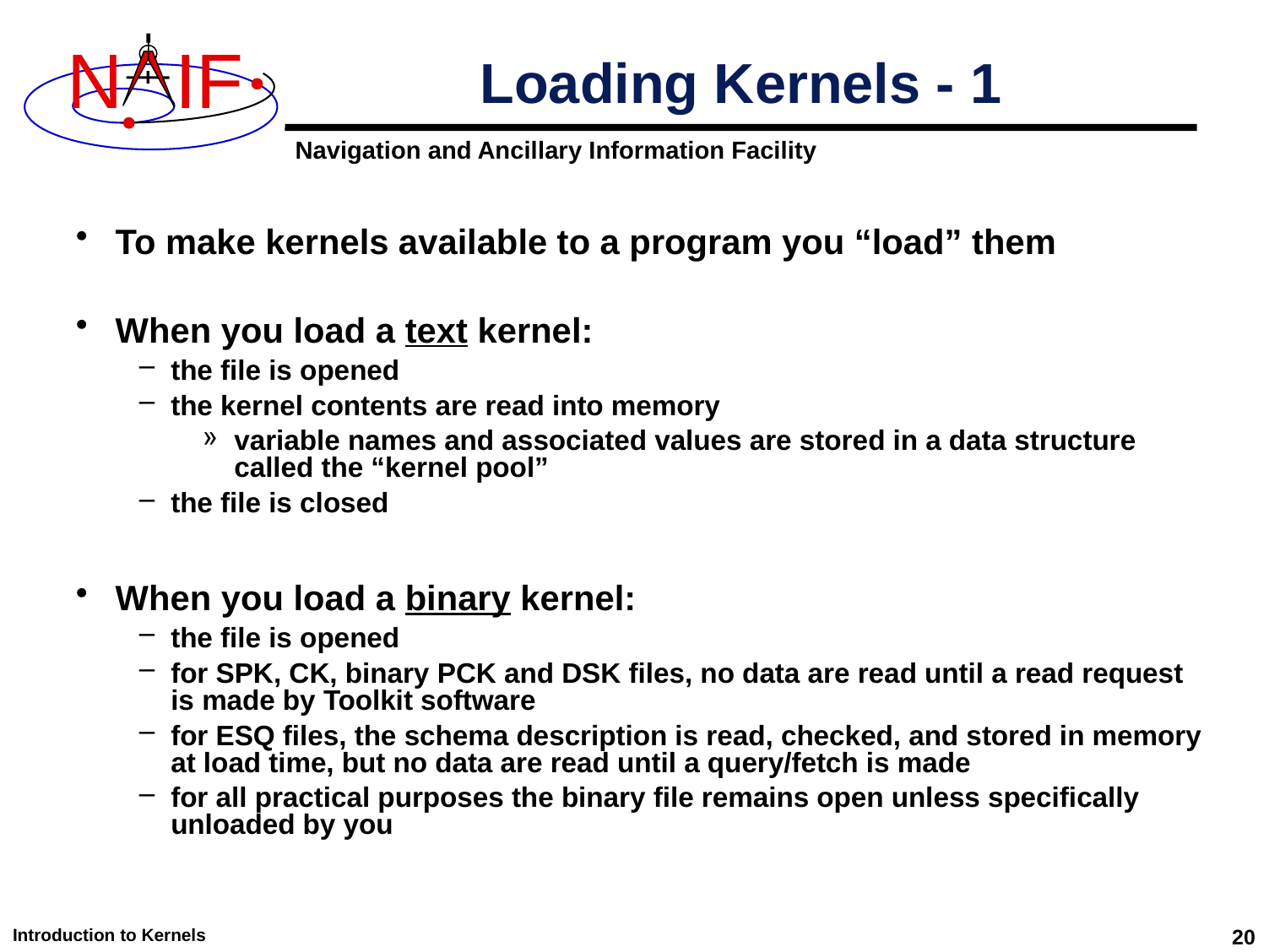

# Loading Kernels - 1
To make kernels available to a program you “load” them

When you load a text kernel:
the file is opened
the kernel contents are read into memory
variable names and associated values are stored in a data structure called the “kernel pool”
the file is closed

When you load a binary kernel:
the file is opened
for SPK, CK, binary PCK and DSK files, no data are read until a read request is made by Toolkit software
for ESQ files, the schema description is read, checked, and stored in memory at load time, but no data are read until a query/fetch is made
for all practical purposes the binary file remains open unless specifically unloaded by you
Introduction to Kernels
20